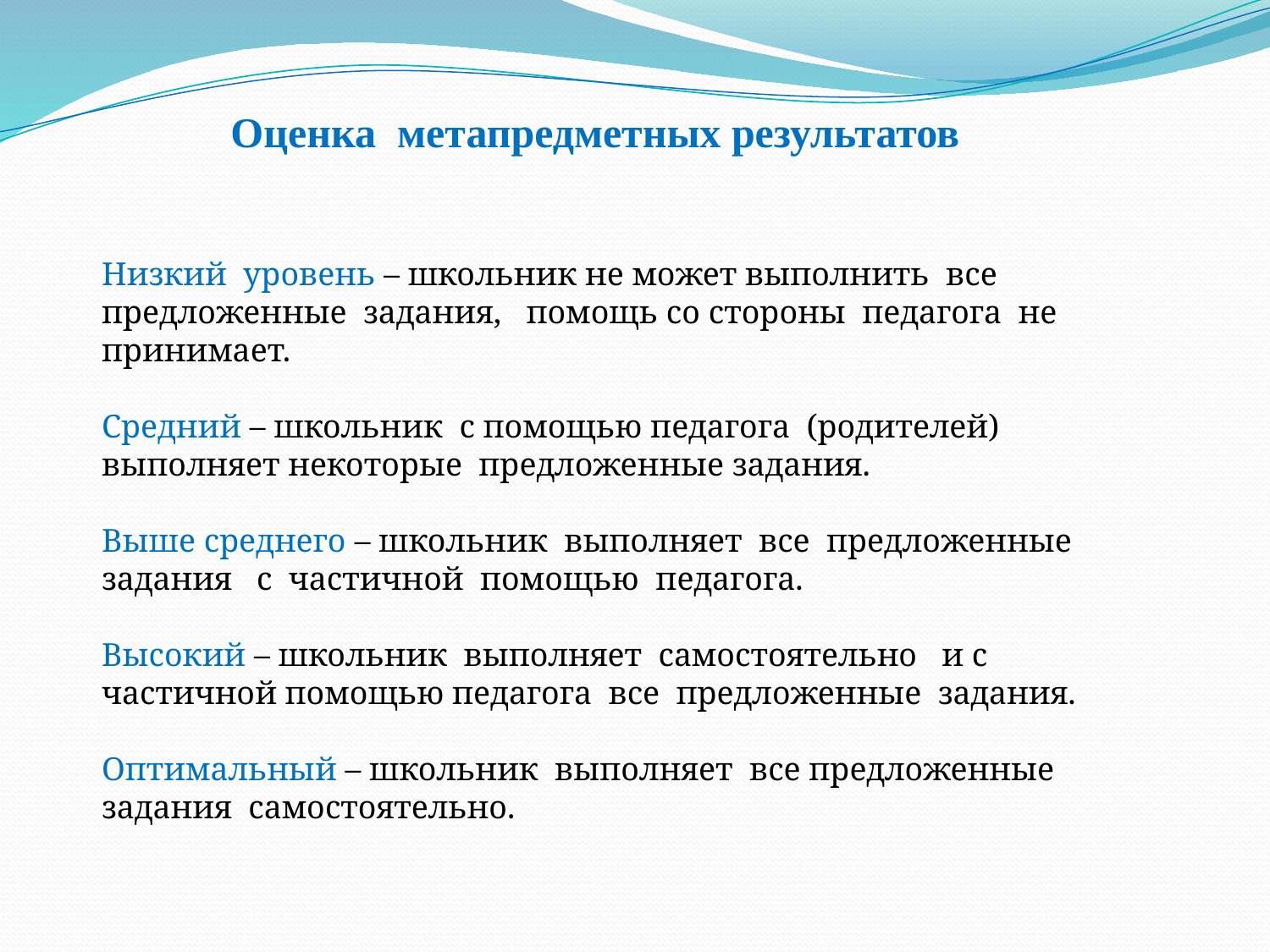

Оценка  метапредметных результатов
Низкий  уровень – школьник не может выполнить  все предложенные  задания,   помощь со стороны  педагога  не  принимает.

Средний – школьник  с помощью педагога  (родителей)  выполняет некоторые  предложенные задания.

Выше среднего – школьник  выполняет  все  предложенные   задания   с  частичной  помощью  педагога.

Высокий – школьник  выполняет  самостоятельно   и с  частичной помощью педагога  все  предложенные  задания.

Оптимальный – школьник  выполняет  все предложенные  задания  самостоятельно.